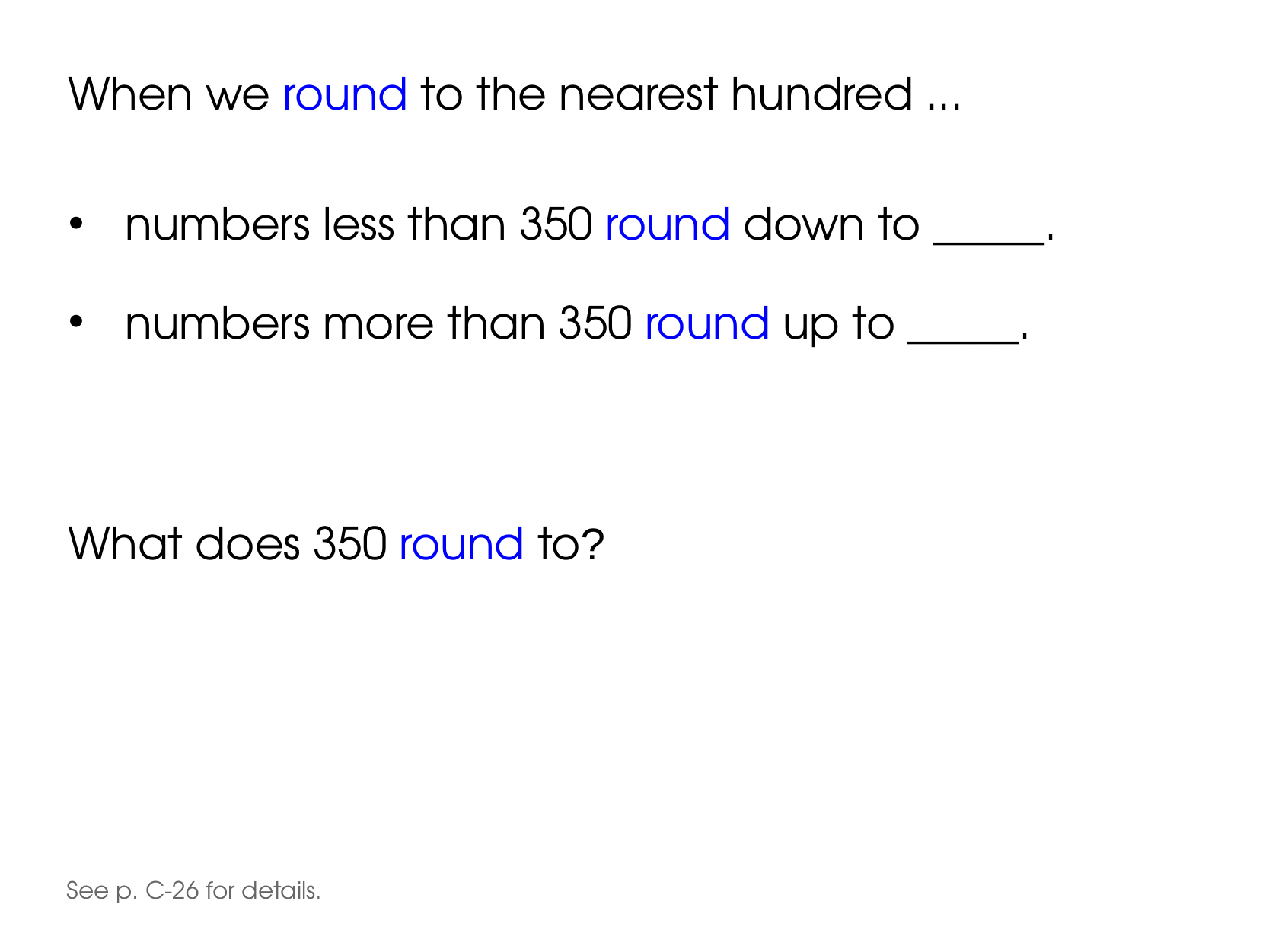

When we round to the nearest hundred ...
numbers less than 350 round down to _____.
numbers more than 350 round up to _____.
What does 350 round to?
See p. C-26 for details.